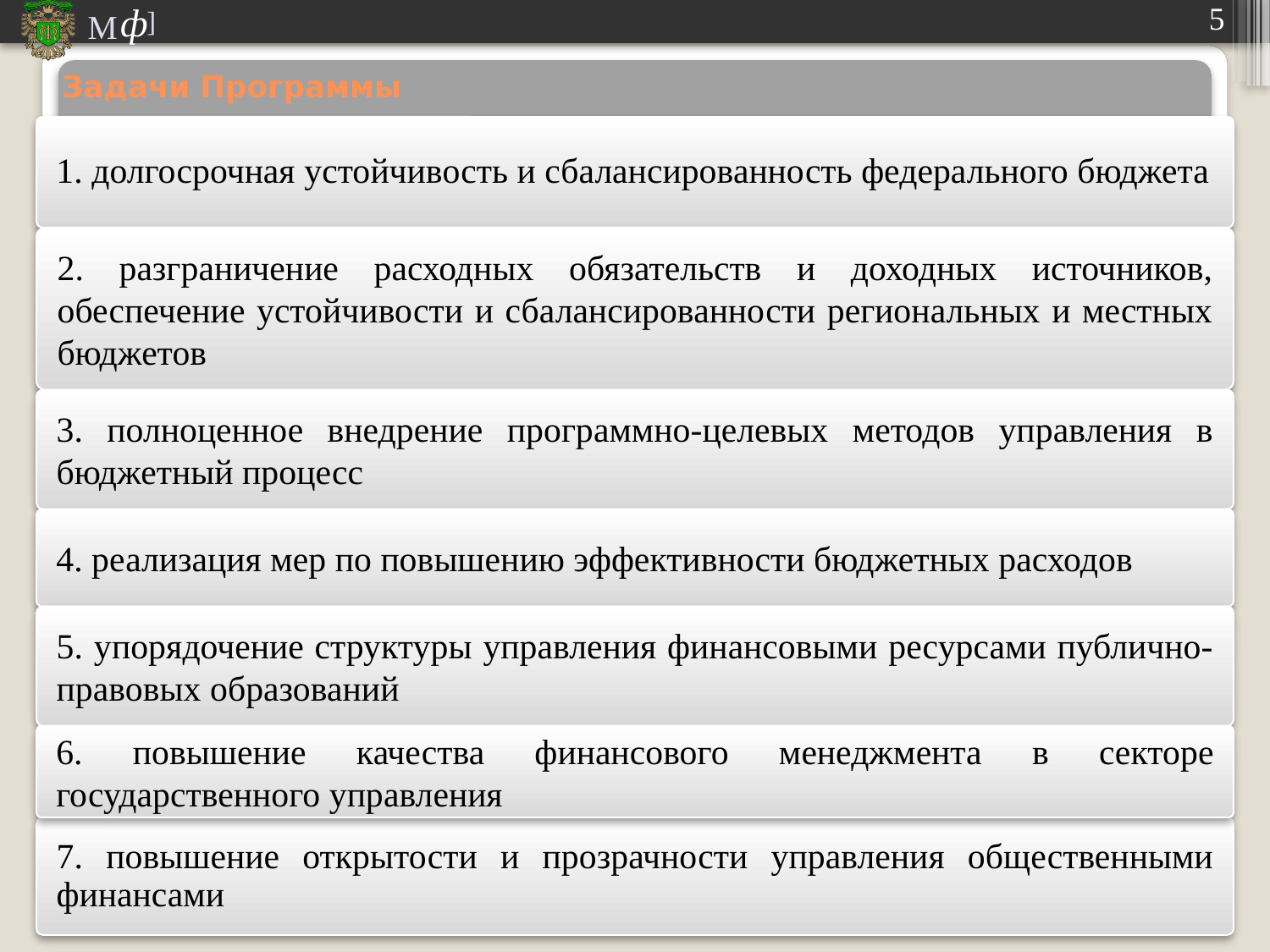

# Задачи Программы
1. долгосрочная устойчивость и сбалансированность федерального бюджета
2. разграничение расходных обязательств и доходных источников, обеспечение устойчивости и сбалансированности региональных и местных бюджетов
3. полноценное внедрение программно-целевых методов управления в бюджетный процесс
4. реализация мер по повышению эффективности бюджетных расходов
5. упорядочение структуры управления финансовыми ресурсами публично-правовых образований
6. повышение качества финансового менеджмента в секторе государственного управления
7. повышение открытости и прозрачности управления общественными финансами